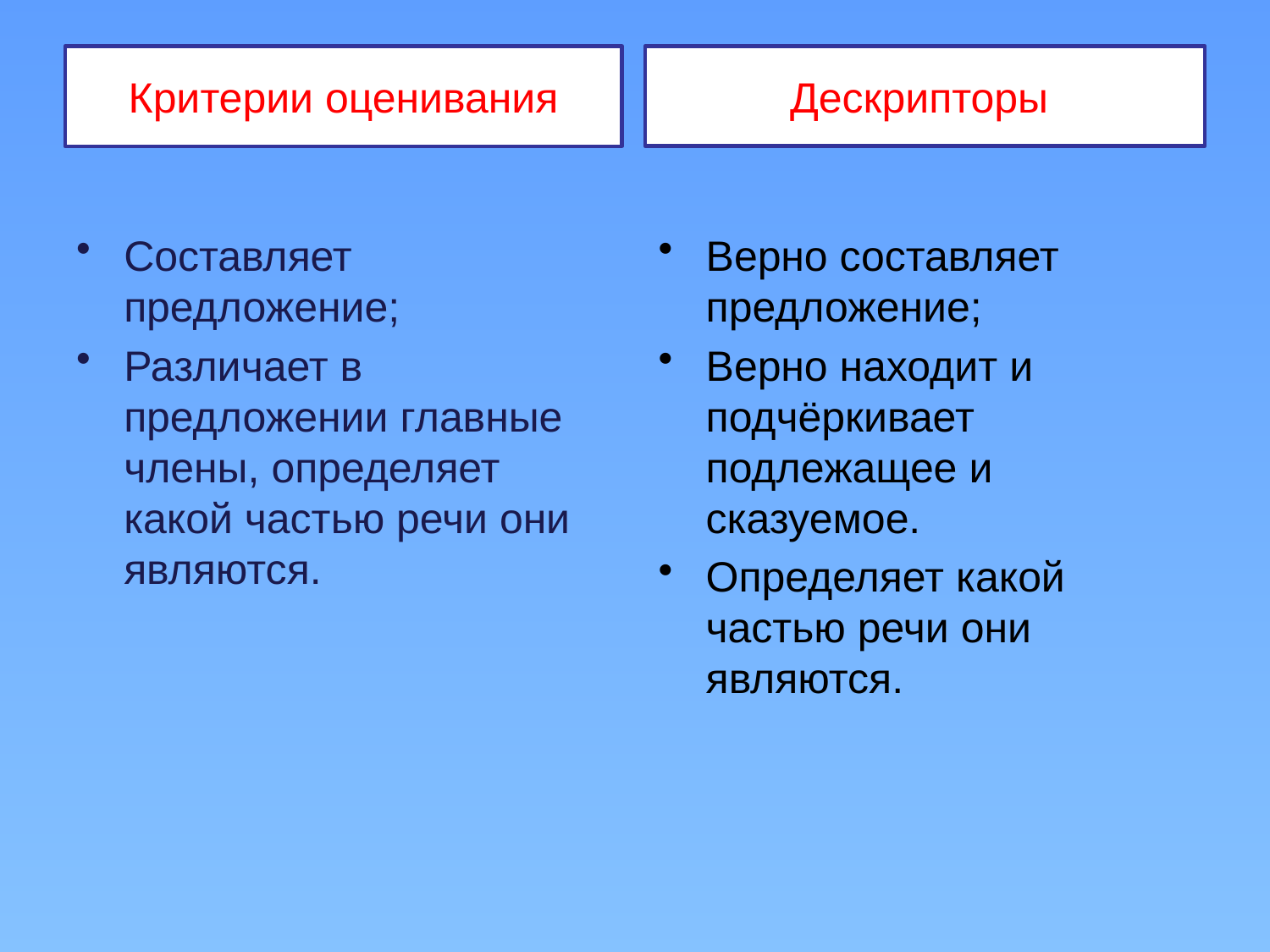

# Критерии оценивания
Дескрипторы
Составляет предложение;
Различает в предложении главные члены, определяет какой частью речи они являются.

Верно составляет предложение;
Верно находит и подчёркивает подлежащее и сказуемое.
Определяет какой частью речи они являются.